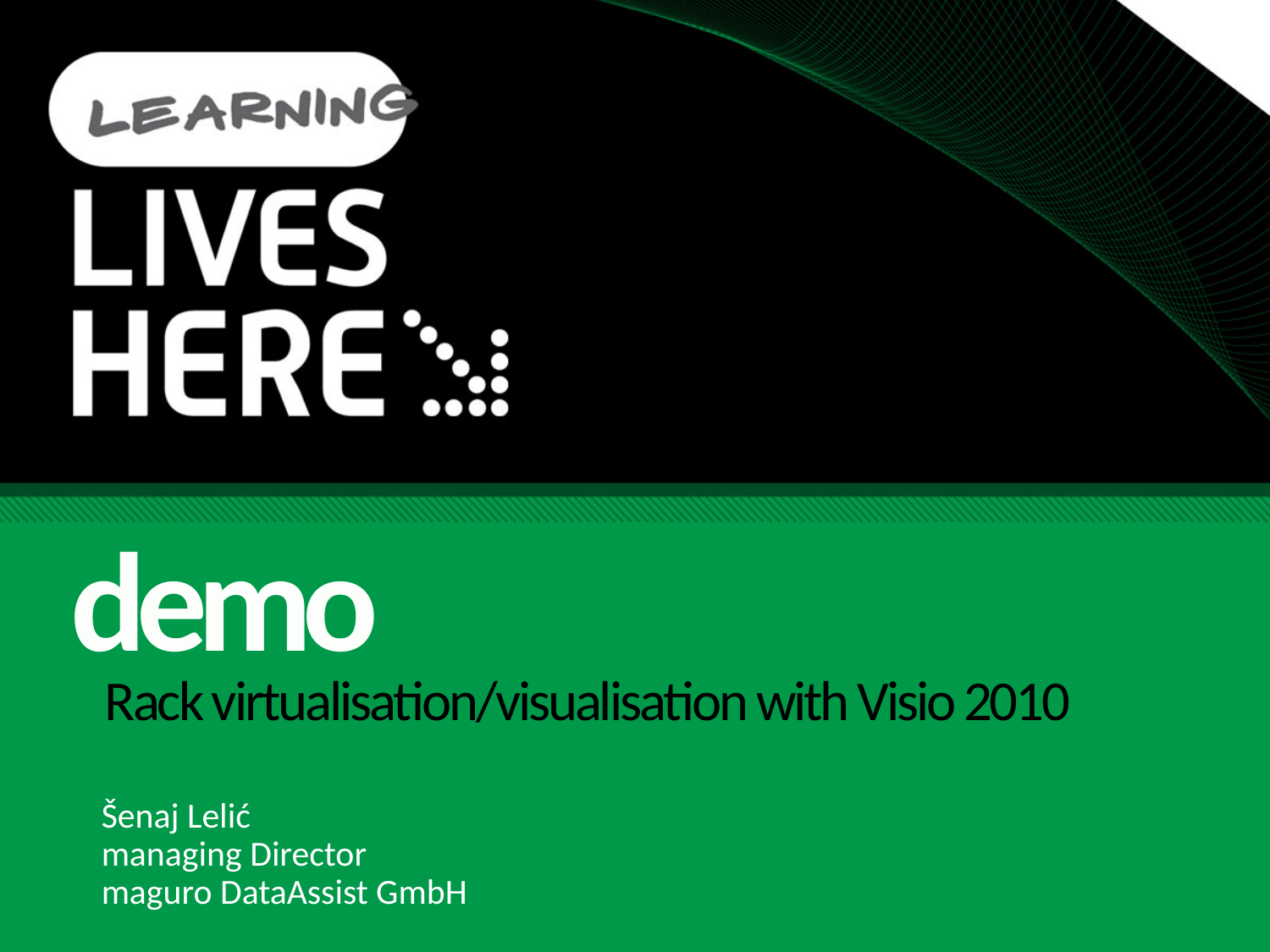

demo
# Rack virtualisation/visualisation with Visio 2010
Šenaj Lelić
managing Director
maguro DataAssist GmbH